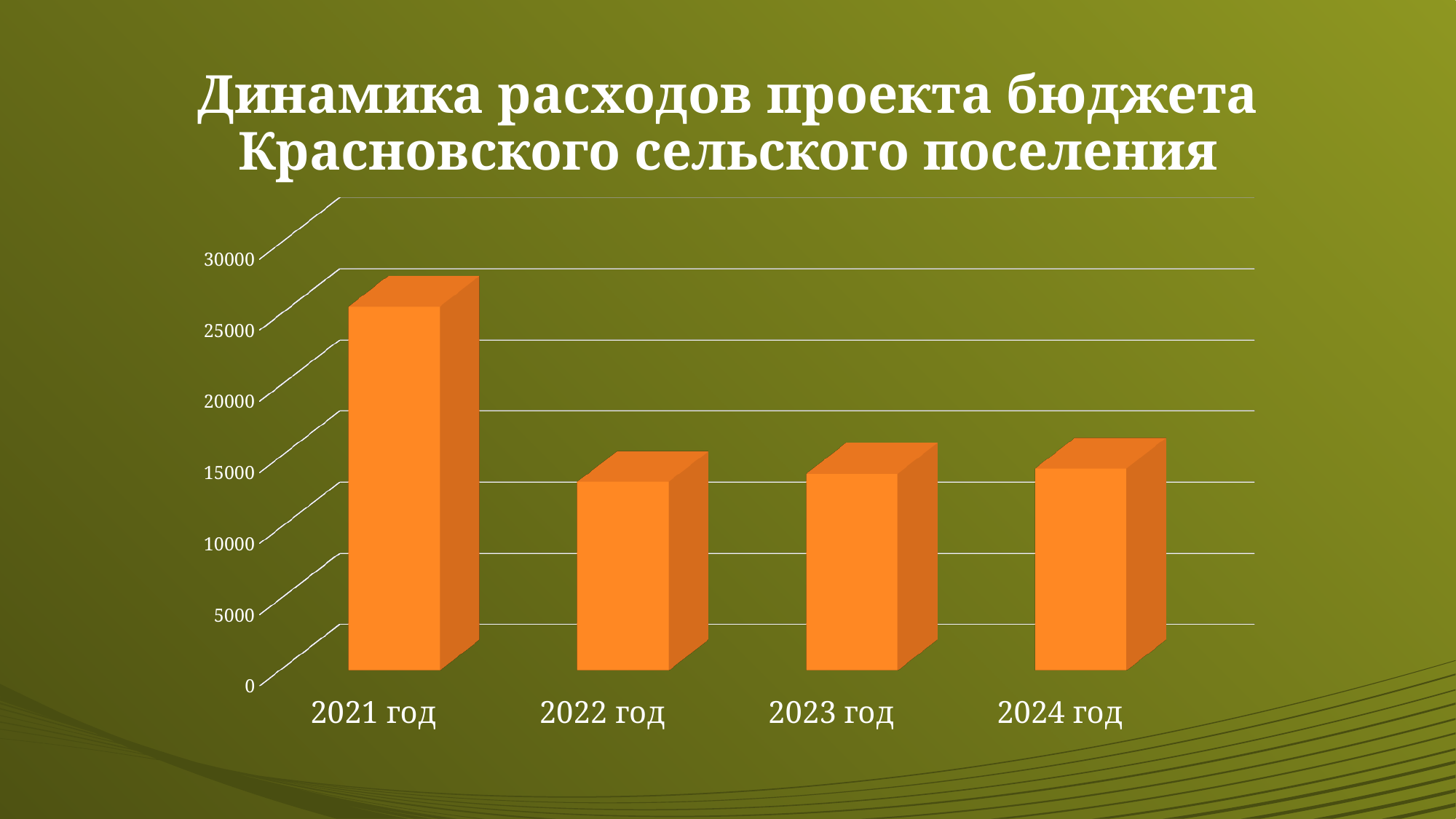

# Динамика расходов проекта бюджета Красновского сельского поселения

[unsupported chart]